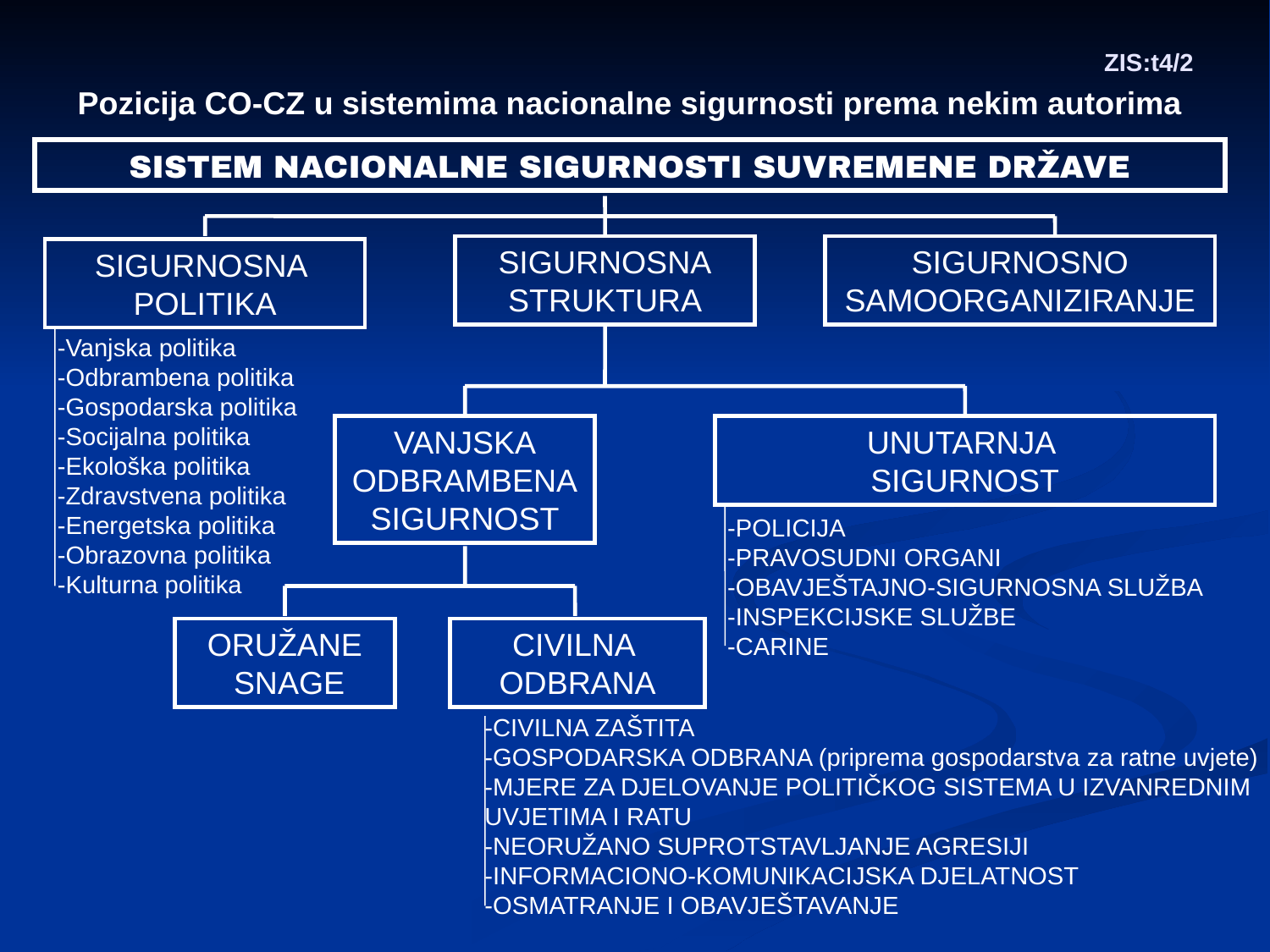

# ZIS:t4/2
Pozicija CO-CZ u sistemima nacionalne sigurnosti prema nekim autorima
SISTEM NACIONALNE SIGURNOSTI SUVREMENE DRŽAVE

SIGURNOSNA
STRUKTURA
SIGURNOSNO
SAMOORGANIZIRANJE
SIGURNOSNA
POLITIKA
-Vanjska politika
-Odbrambena politika
-Gospodarska politika
-Socijalna politika
-Ekološka politika
-Zdravstvena politika
-Energetska politika
-Obrazovna politika
-Kulturna politika

VANJSKA
ODBRAMBENA
SIGURNOST
UNUTARNJA
SIGURNOST
-POLICIJA
-PRAVOSUDNI ORGANI
-OBAVJEŠTAJNO-SIGURNOSNA SLUŽBA
-INSPEKCIJSKE SLUŽBE
-CARINE

ORUŽANE
 SNAGE
CIVILNA
ODBRANA
-CIVILNA ZAŠTITA
-GOSPODARSKA ODBRANA (priprema gospodarstva za ratne uvjete)
-MJERE ZA DJELOVANJE POLITIČKOG SISTEMA U IZVANREDNIM
UVJETIMA I RATU
-NEORUŽANO SUPROTSTAVLJANJE AGRESIJI
-INFORMACIONO-KOMUNIKACIJSKA DJELATNOST
-OSMATRANJE I OBAVJEŠTAVANJE